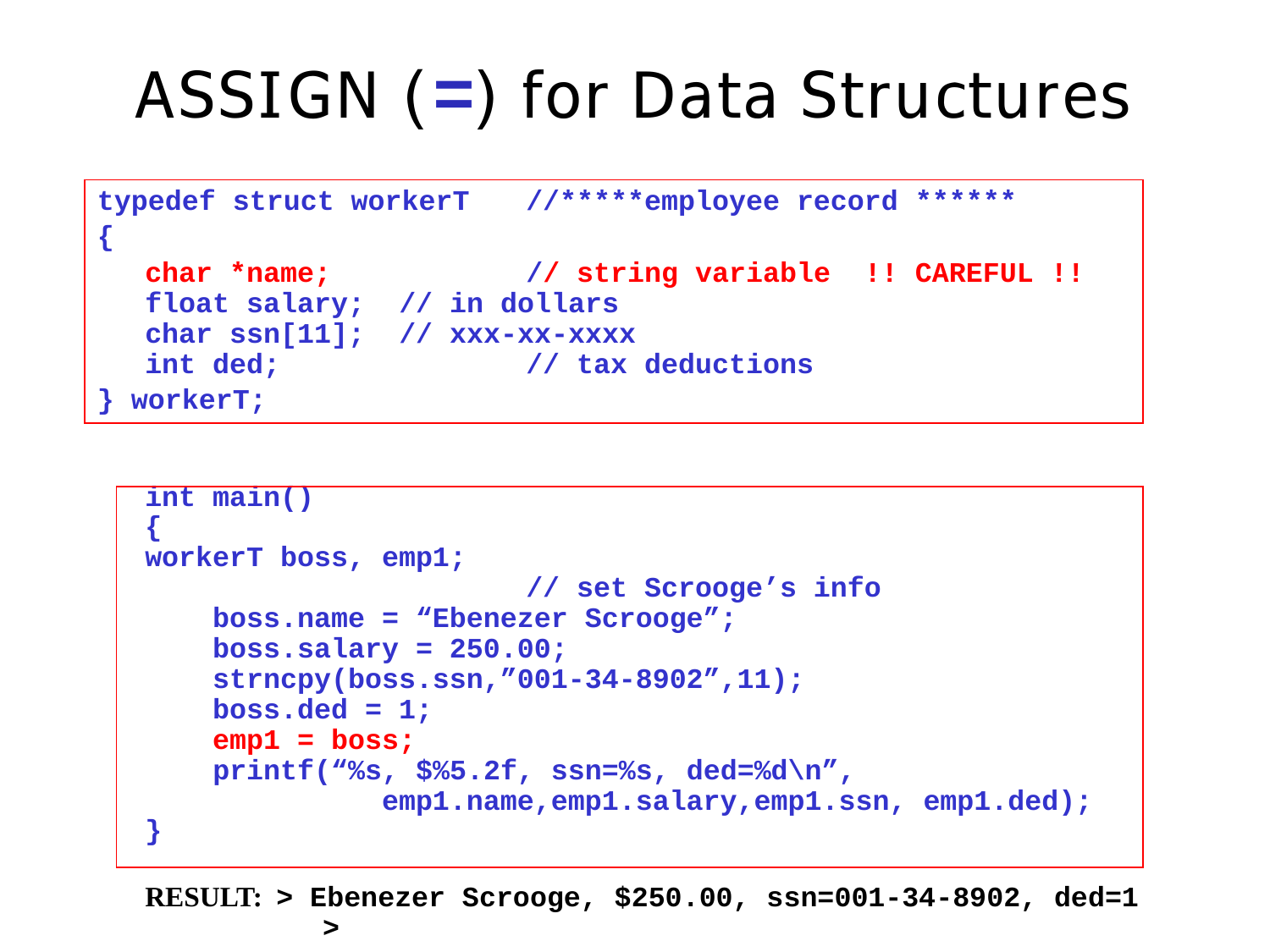

# ASSIGN (=) for Data Structures
typedef struct workerT 	//*****employee record ******
{
	char *name;		// string variable  !! CAREFUL !!
float salary;	// in dollars
char ssn[11];	// xxx-xx-xxxx
int ded;		// tax deductions
} workerT;
int main()
{
workerT boss, emp1;
			// set Scrooge’s info
    boss.name = “Ebenezer Scrooge”;
    boss.salary = 250.00;
    strncpy(boss.ssn,”001-34-8902”,11);
    boss.ded = 1;
    emp1 = boss;
    printf(“%s, $%5.2f, ssn=%s, ded=%d\n”,
              emp1.name,emp1.salary,emp1.ssn, emp1.ded);
}
RESULT:  > Ebenezer Scrooge, $250.00, ssn=001-34-8902, ded=1
	   >